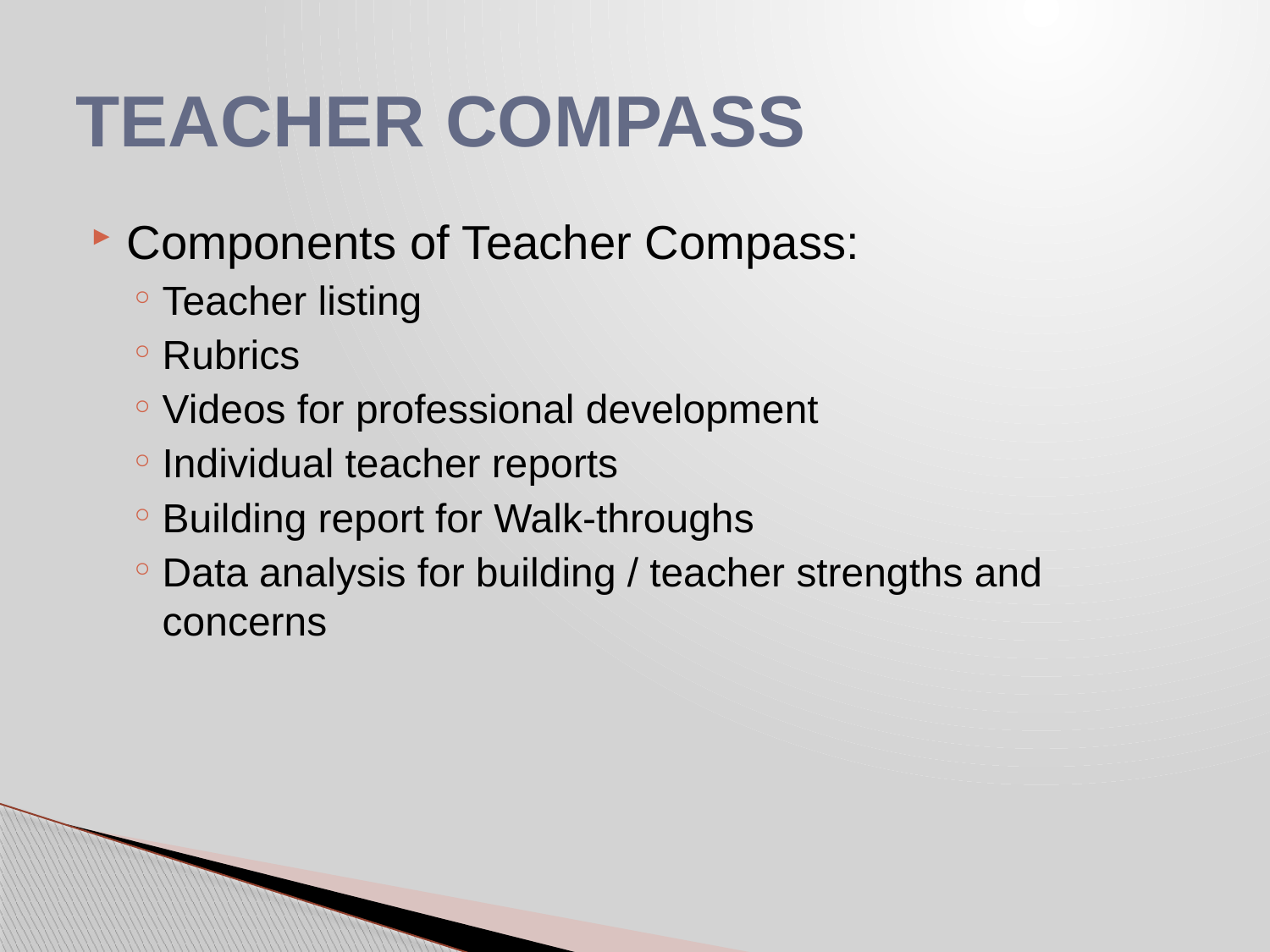

# TEACHER COMPASS
Components of Teacher Compass:
Teacher listing
Rubrics
Videos for professional development
Individual teacher reports
Building report for Walk-throughs
Data analysis for building / teacher strengths and concerns